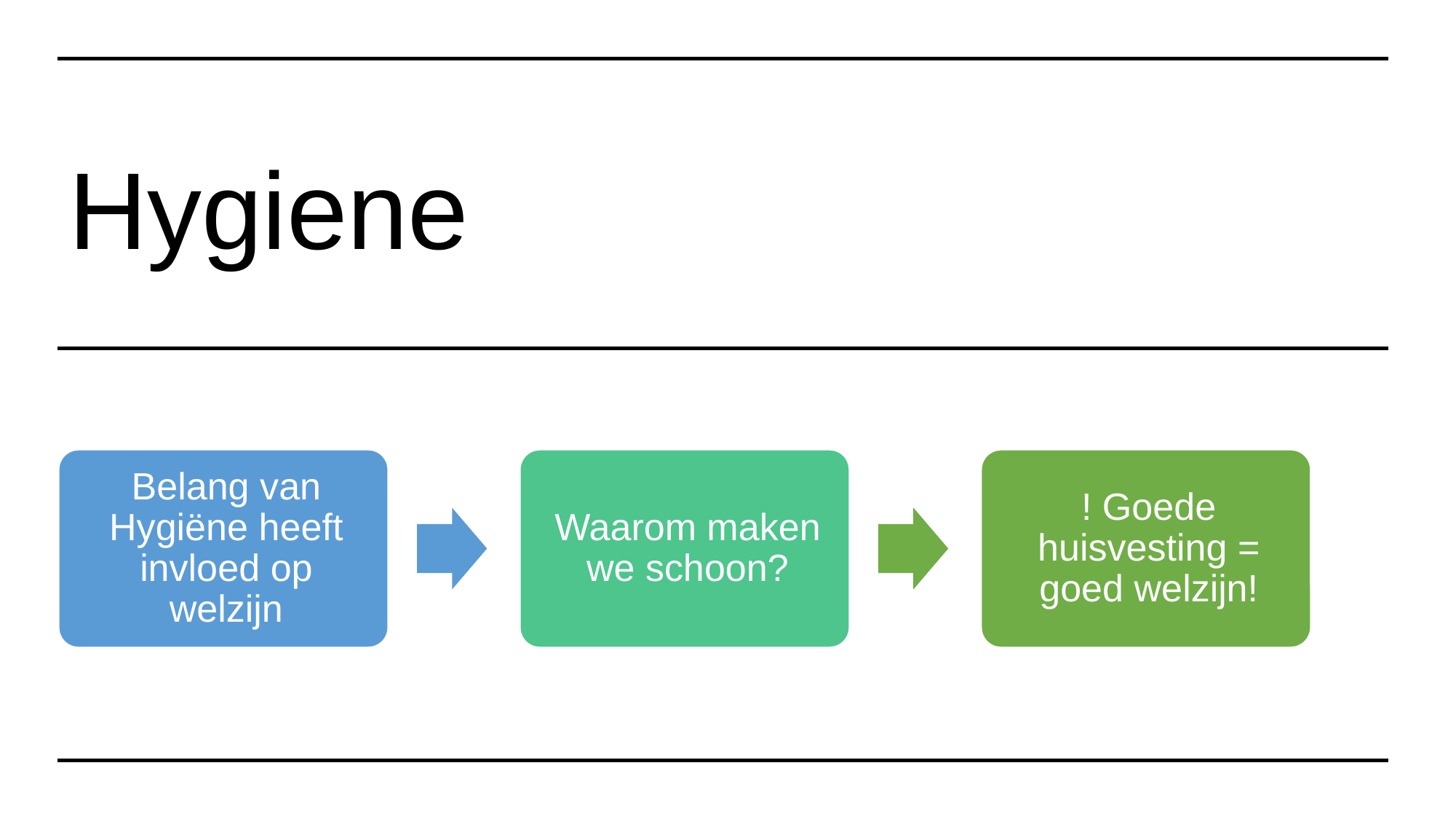

# Hygiene
Belang van Hygiëne heeft invloed op welzijn

Waarom maken we schoon?

! Goede huisvesting = goed welzijn!